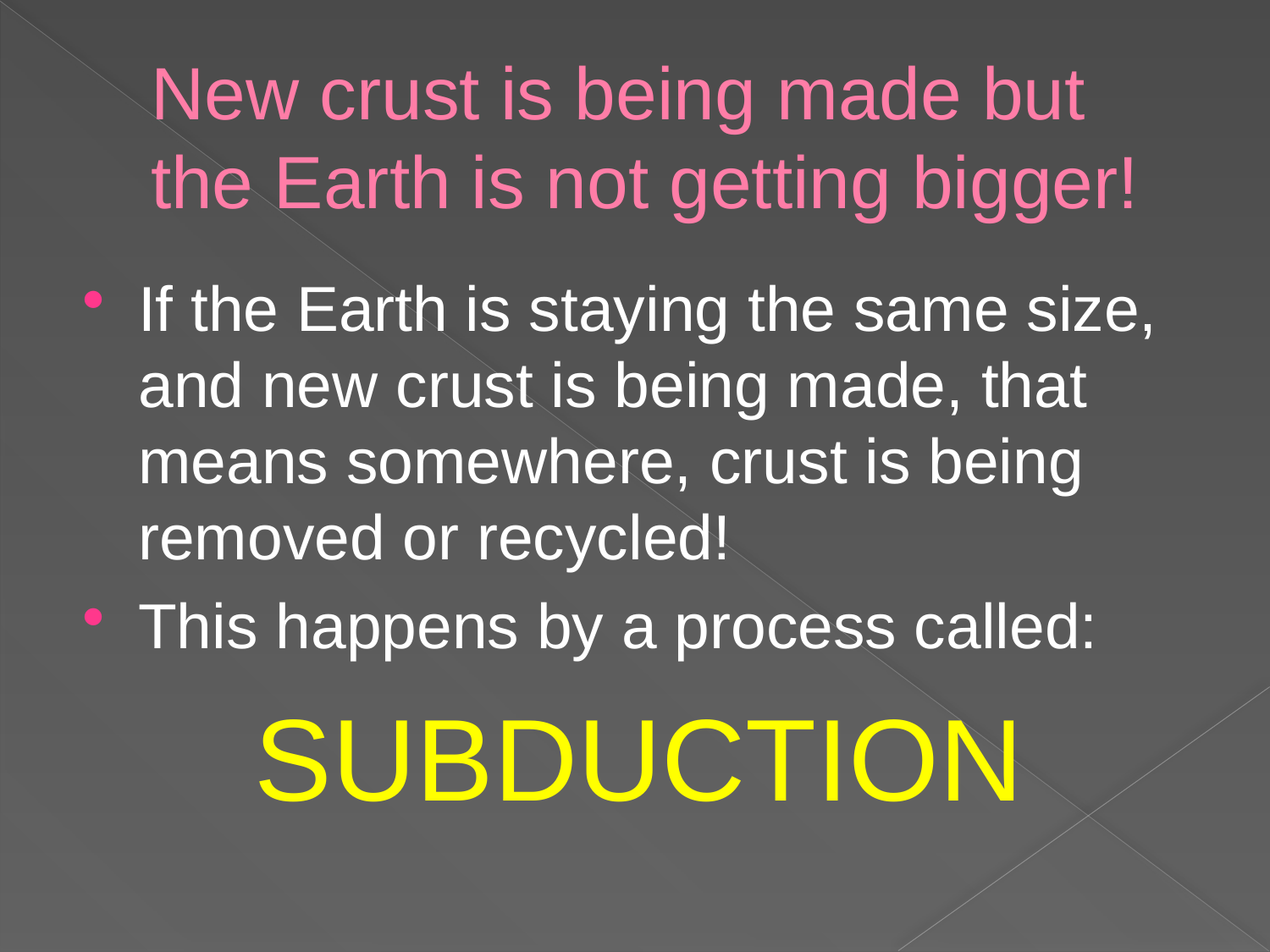

# New crust is being made but the Earth is not getting bigger!
If the Earth is staying the same size, and new crust is being made, that means somewhere, crust is being removed or recycled!
This happens by a process called:
SUBDUCTION